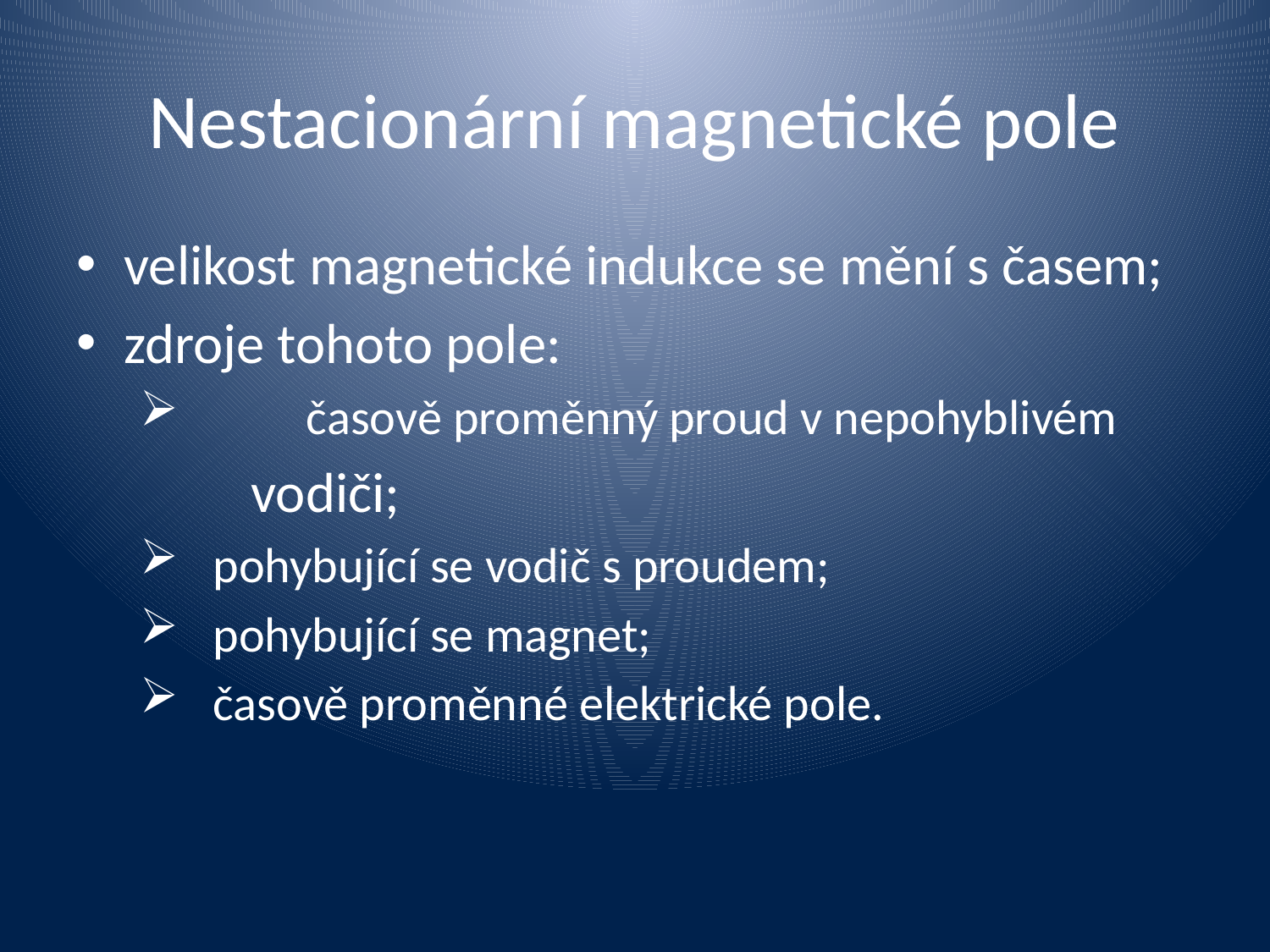

# Nestacionární magnetické pole
velikost magnetické indukce se mění s časem;
zdroje tohoto pole:
	časově proměnný proud v nepohyblivém
		vodiči;
   pohybující se vodič s proudem;
   pohybující se magnet;
   časově proměnné elektrické pole.